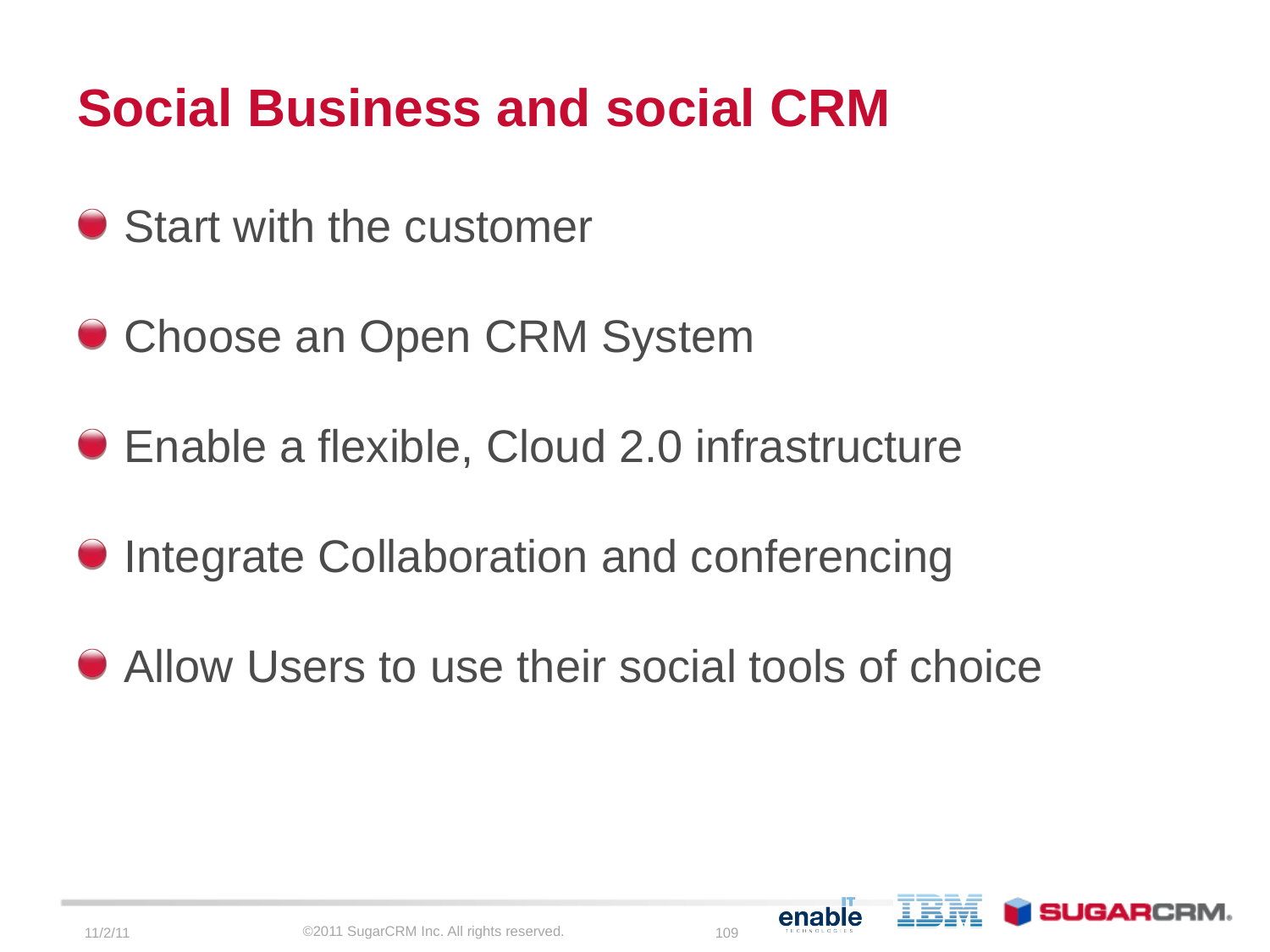

# Social Business and social CRM
Start with the customer

Choose an Open CRM System

Enable a flexible, Cloud 2.0 infrastructure

Integrate Collaboration and conferencing

Allow Users to use their social tools of choice

©2011 SugarCRM Inc. All rights reserved.
11/2/11
109